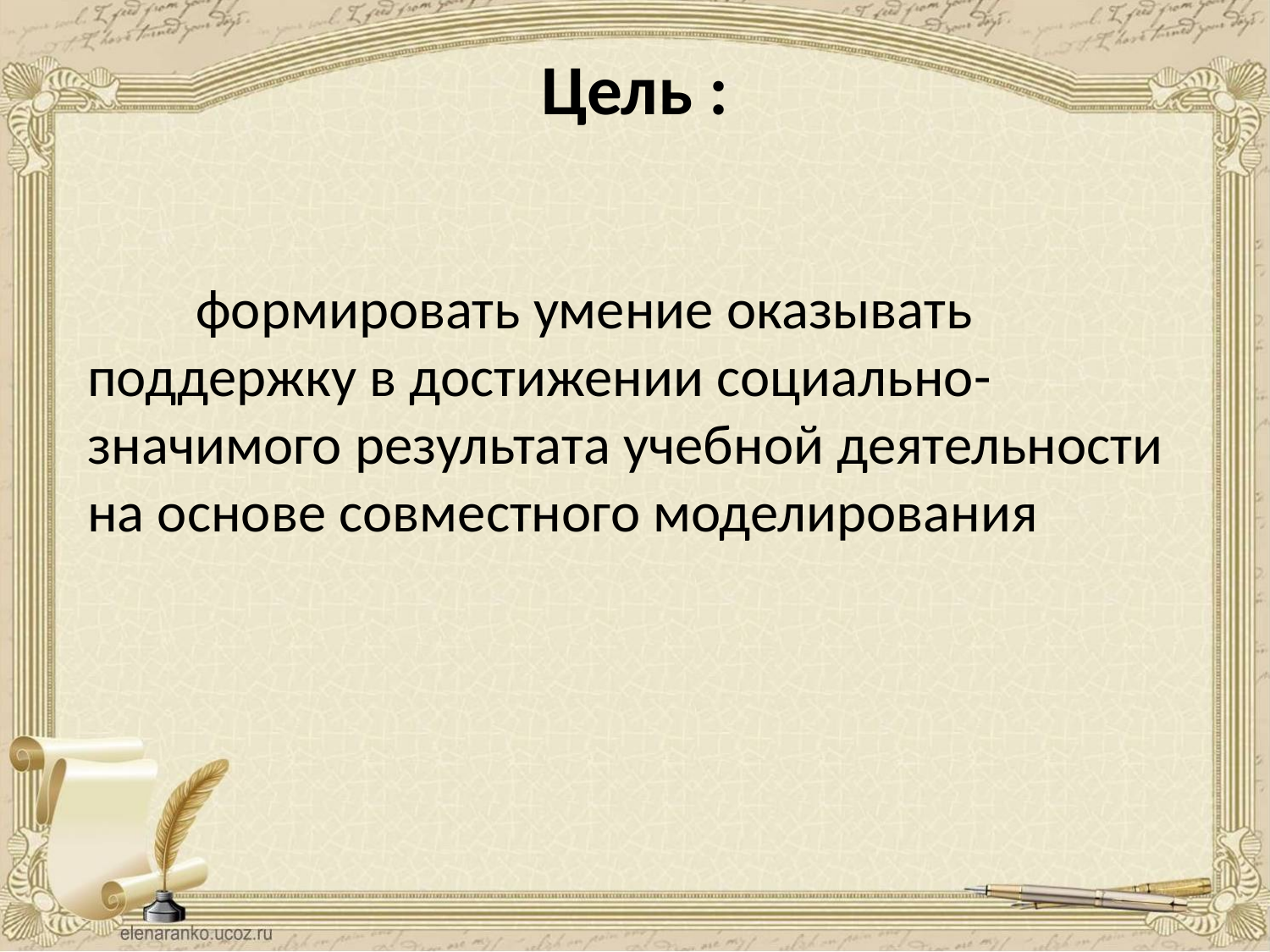

# Цель :
        формировать умение оказывать поддержку в достижении социально-значимого результата учебной деятельности на основе совместного моделирования